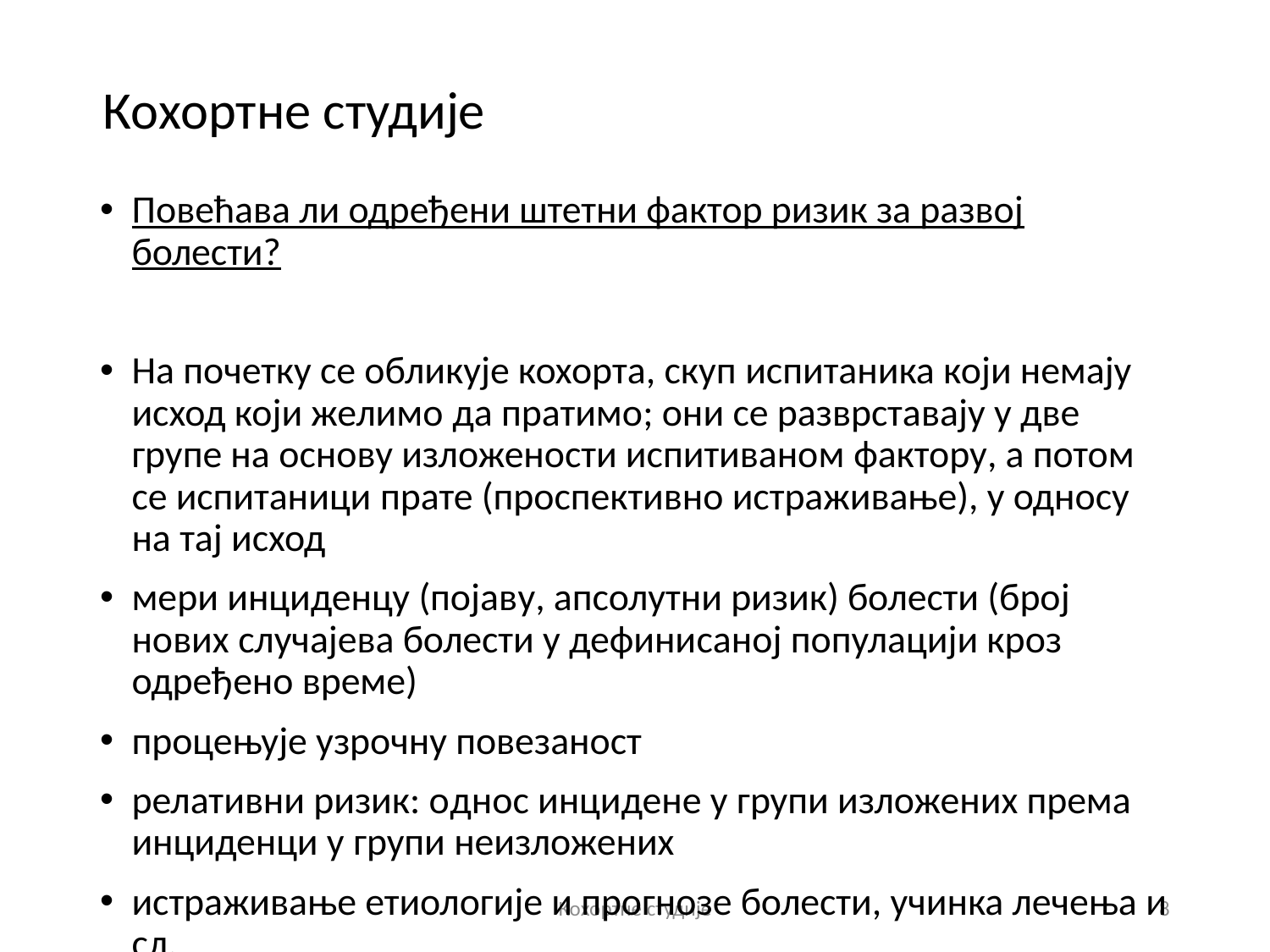

# Кохортне студије
Повећава ли одређени штетни фактор ризик за развој болести?

На почетку се обликује кохорта, скуп испитаника који немају исход који желимо да пратимо; они се разврставају у две групе на основу изложености испитиваном фактору, а потом се испитаници прате (проспективно истраживање), у односу на тај исход
мери инциденцу (појаву, апсолутни ризик) болести (број нових случајева болести у дефинисаној популацији кроз одређено време)
процењује узрочну повезаност
релативни ризик: однос инцидене у групи изложених према инциденци у групи неизложених
истраживање етиологије и прогнозе болести, учинка лечења и сл.
Кохортне студије
8